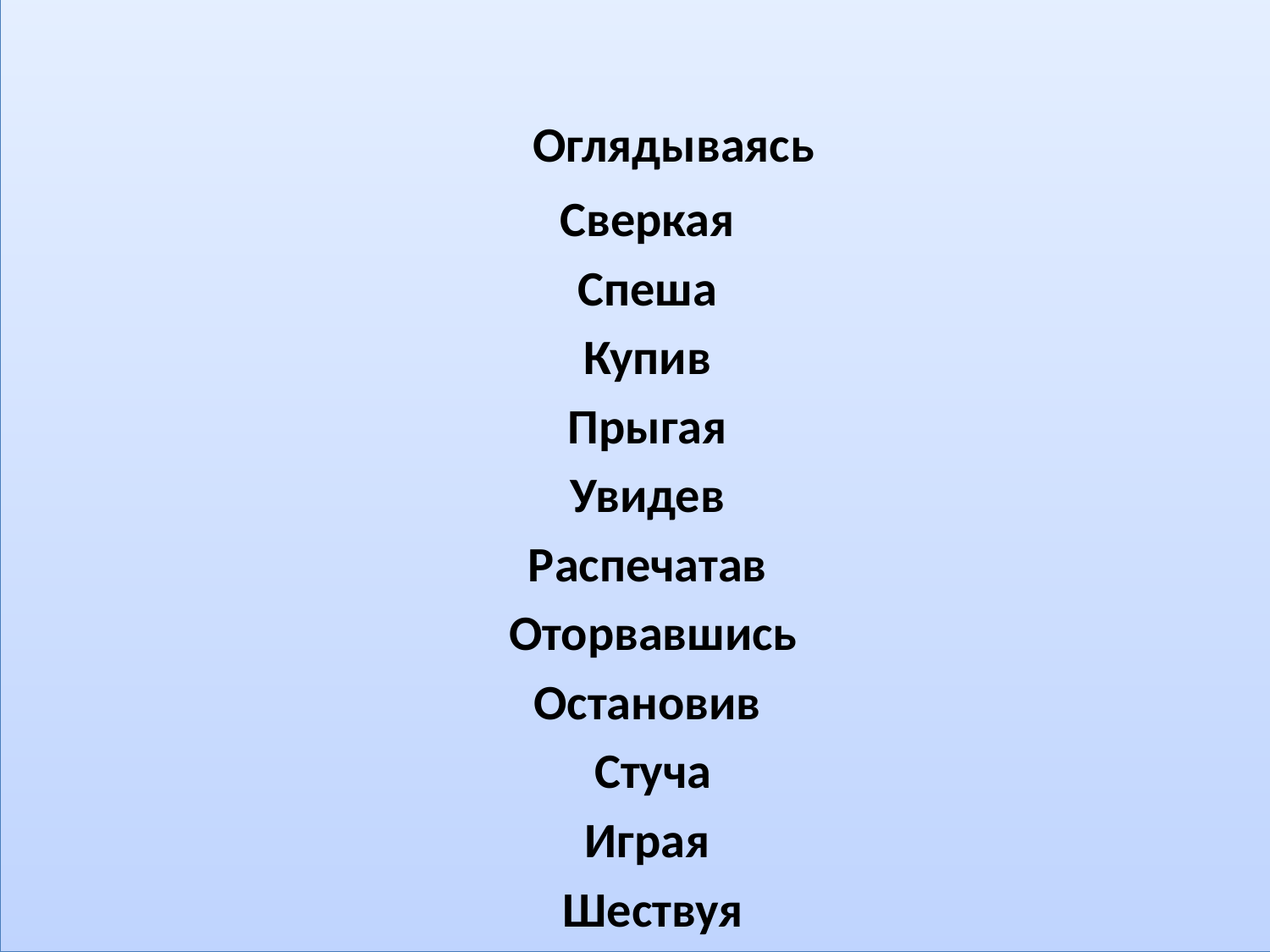

#

   Оглядываясь
Сверкая
Спеша
Купив
Прыгая
Увидев
Распечатав
 Оторвавшись
Остановив
 Стуча
Играя
 Шествуя